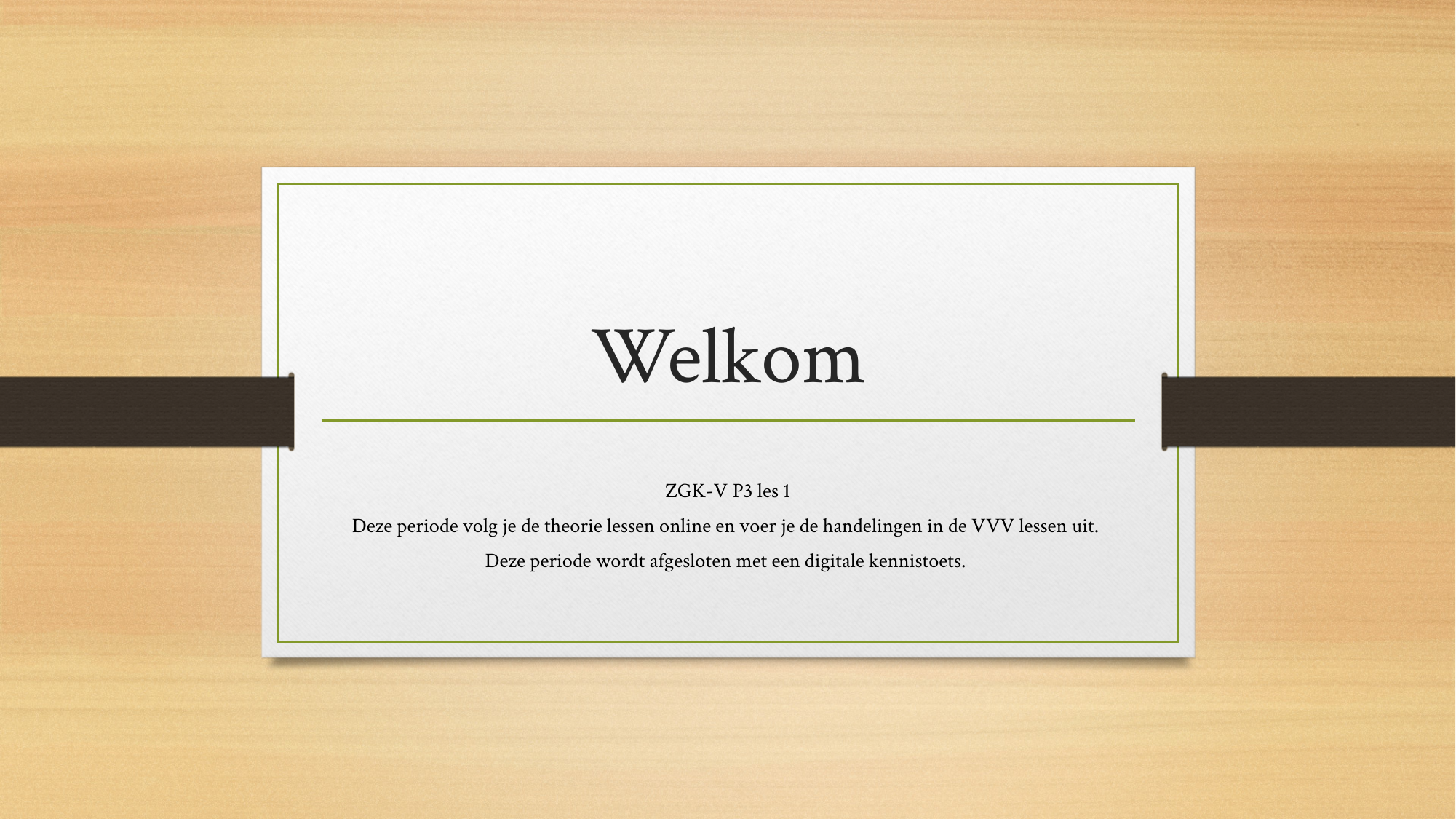

# Welkom

ZGK-V P3 les 1
Deze periode volg je de theorie lessen online en voer je de handelingen in de VVV lessen uit.
Deze periode wordt afgesloten met een digitale kennistoets.